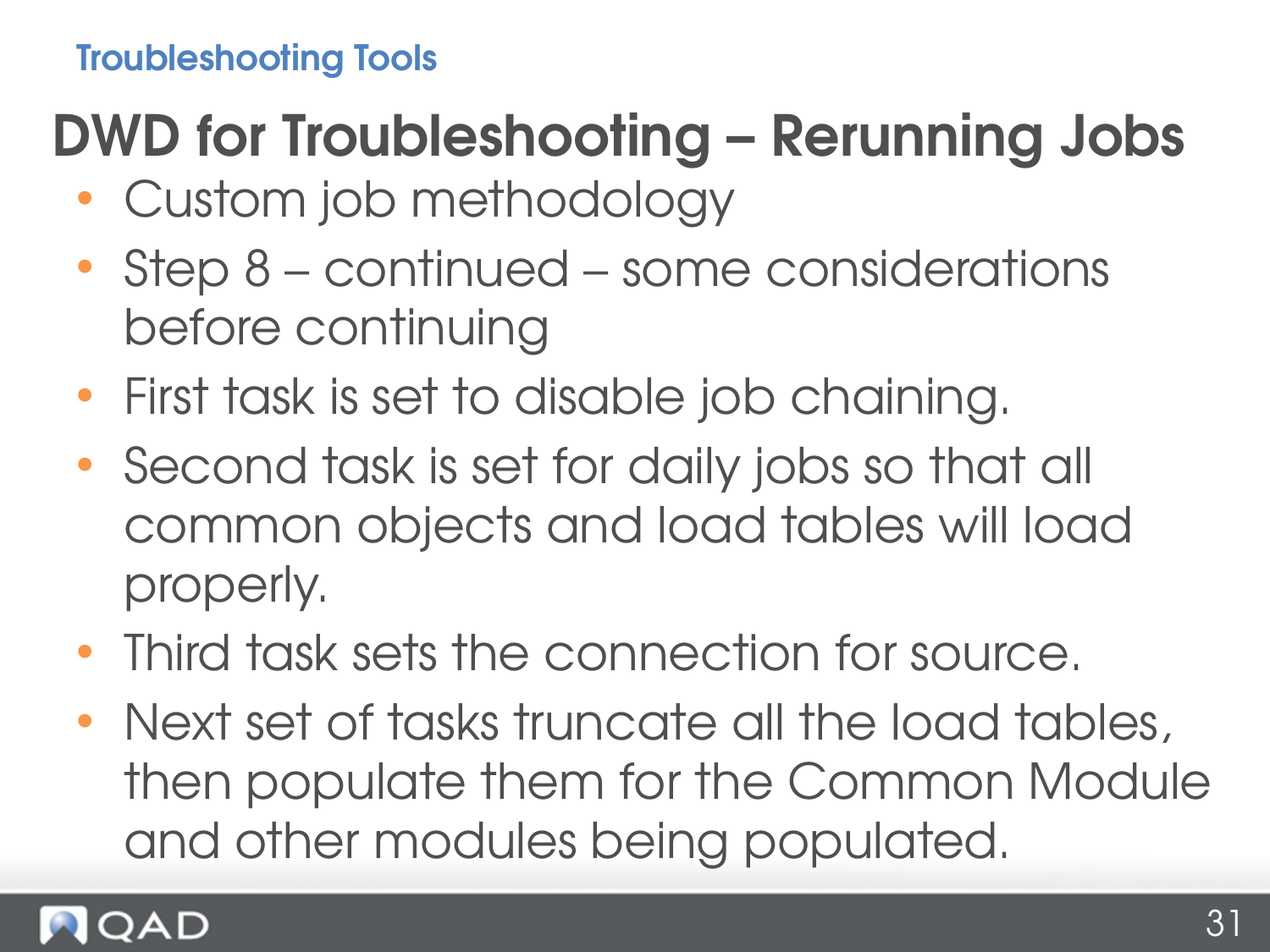

Troubleshooting Tools
# DWD for Troubleshooting – Rerunning Jobs
Custom job methodology
Step 8 – continued – some considerations before continuing
First task is set to disable job chaining.
Second task is set for daily jobs so that all common objects and load tables will load properly.
Third task sets the connection for source.
Next set of tasks truncate all the load tables, then populate them for the Common Module and other modules being populated.
31